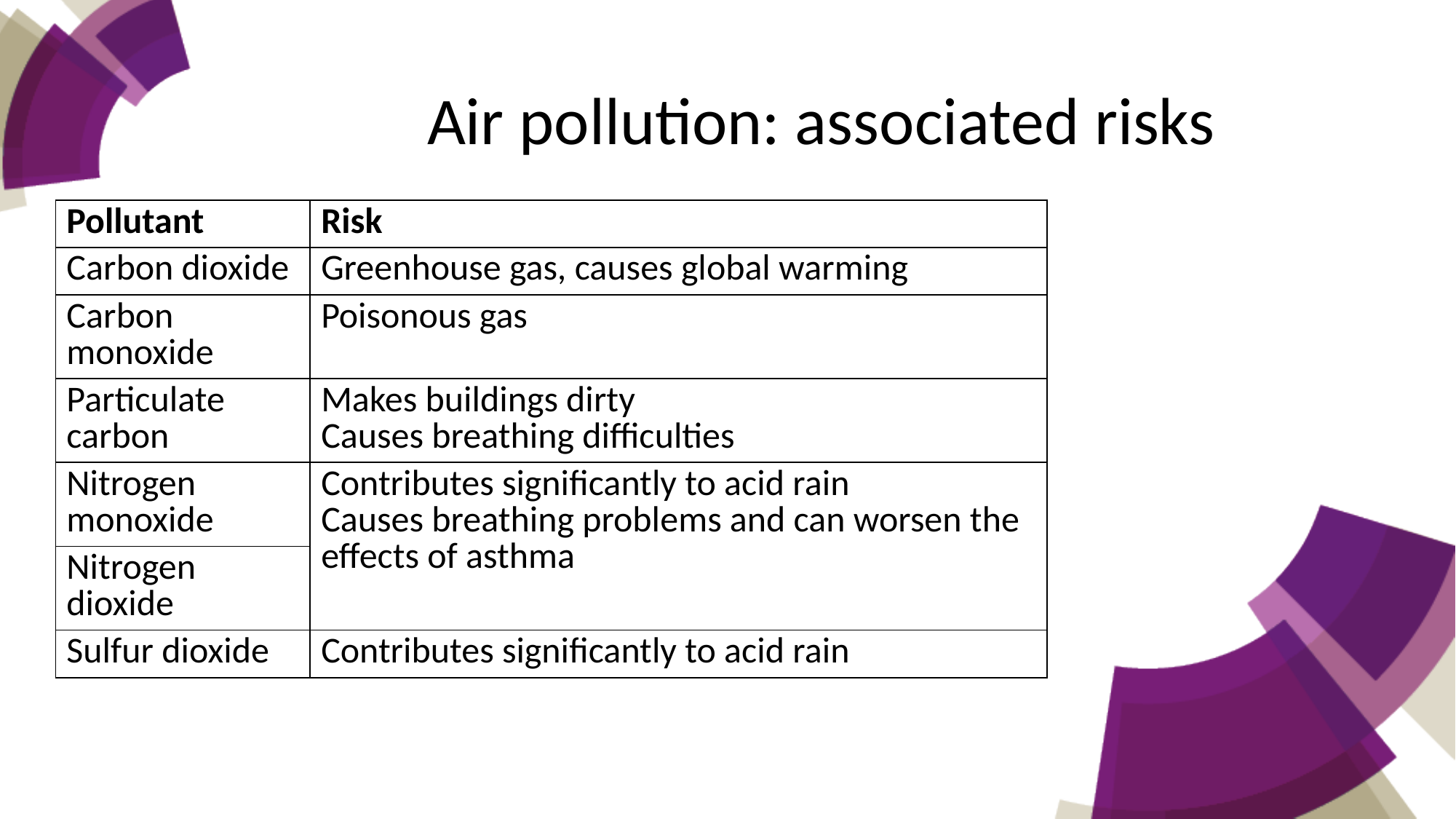

# Air pollution: associated risks
| Pollutant | Risk |
| --- | --- |
| Carbon dioxide | Greenhouse gas, causes global warming |
| Carbon monoxide | Poisonous gas |
| Particulate carbon | Makes buildings dirty Causes breathing difficulties |
| Nitrogen monoxide | Contributes significantly to acid rain Causes breathing problems and can worsen the effects of asthma |
| Nitrogen dioxide |  |
| Sulfur dioxide | Contributes significantly to acid rain |